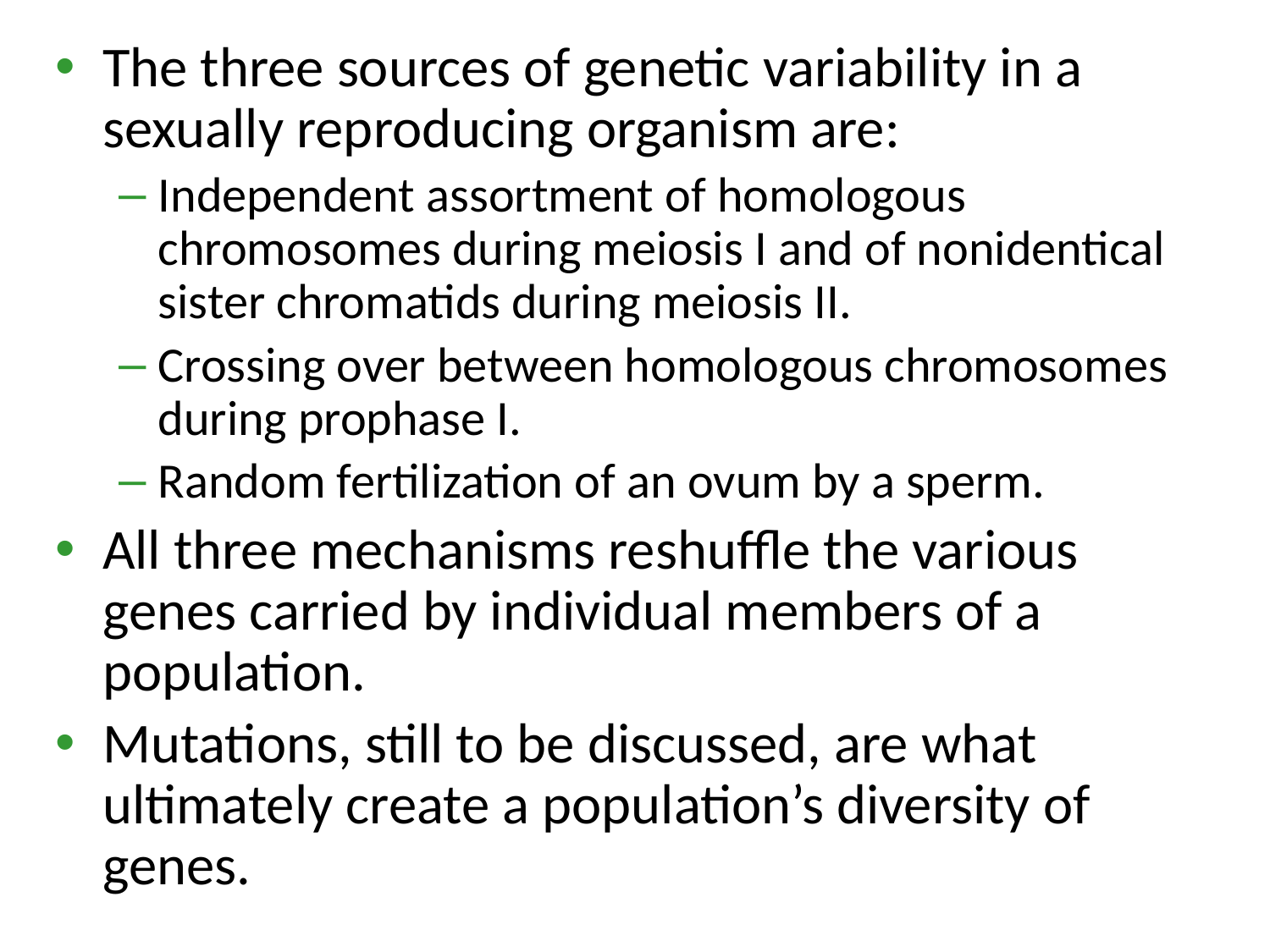

The three sources of genetic variability in a sexually reproducing organism are:
Independent assortment of homologous chromosomes during meiosis I and of nonidentical sister chromatids during meiosis II.
Crossing over between homologous chromosomes during prophase I.
Random fertilization of an ovum by a sperm.
All three mechanisms reshuffle the various genes carried by individual members of a population.
Mutations, still to be discussed, are what ultimately create a population’s diversity of genes.